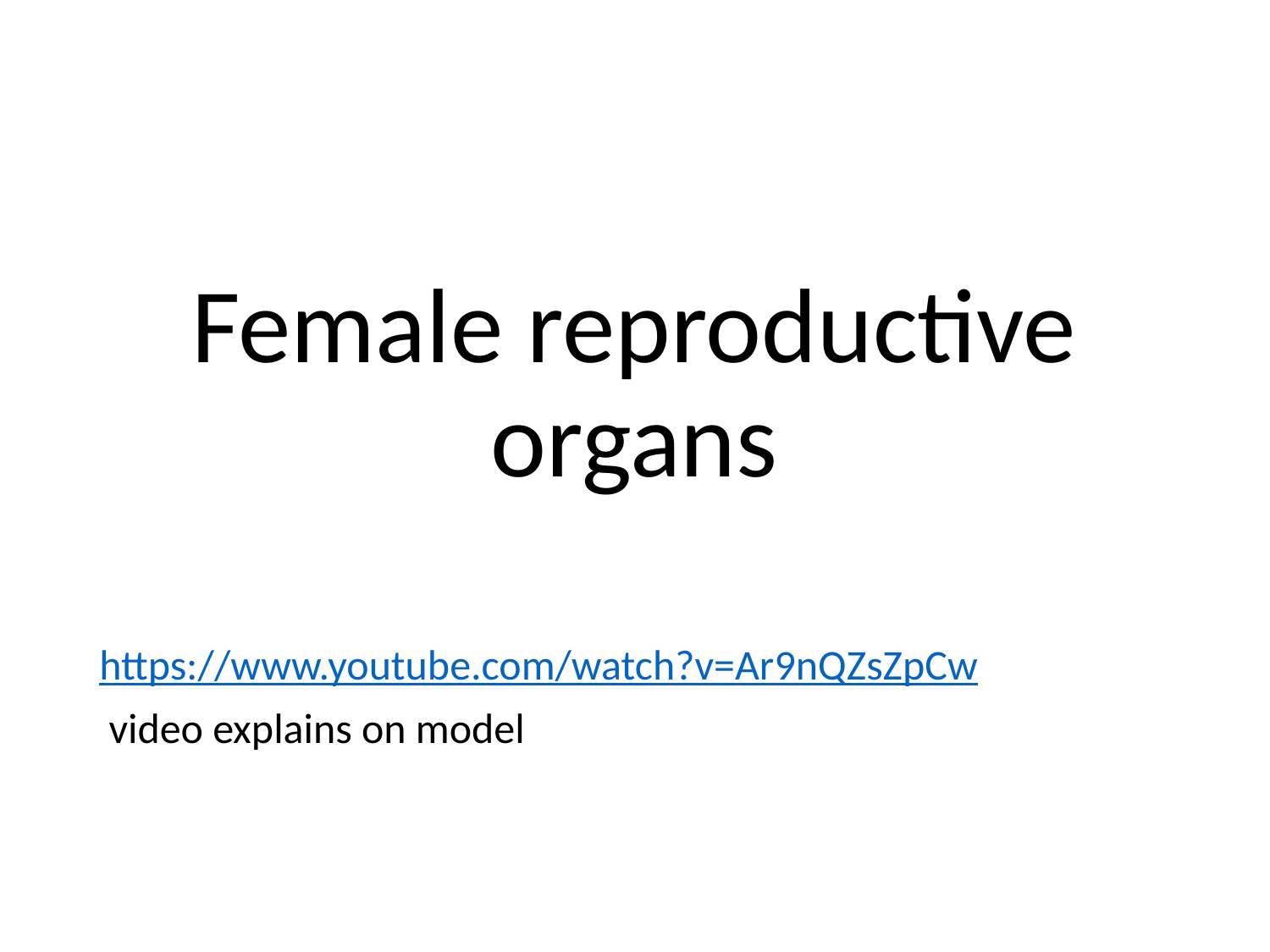

# Female reproductive organs
https://www.youtube.com/watch?v=Ar9nQZsZpCw
 video explains on model